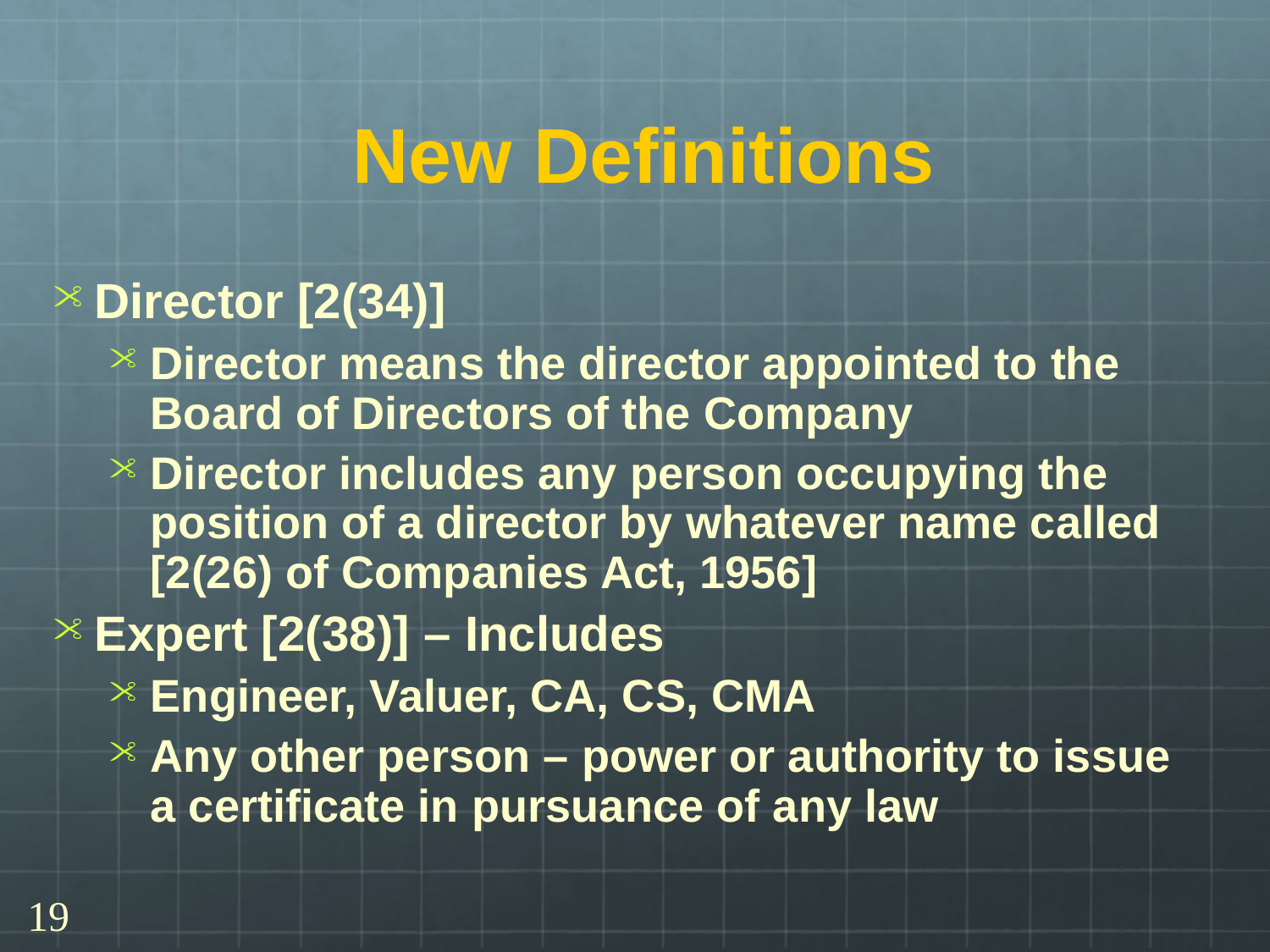

# New Definitions
Director [2(34)]
Director means the director appointed to the Board of Directors of the Company
Director includes any person occupying the position of a director by whatever name called [2(26) of Companies Act, 1956]
Expert [2(38)] – Includes
Engineer, Valuer, CA, CS, CMA
Any other person – power or authority to issue a certificate in pursuance of any law
19